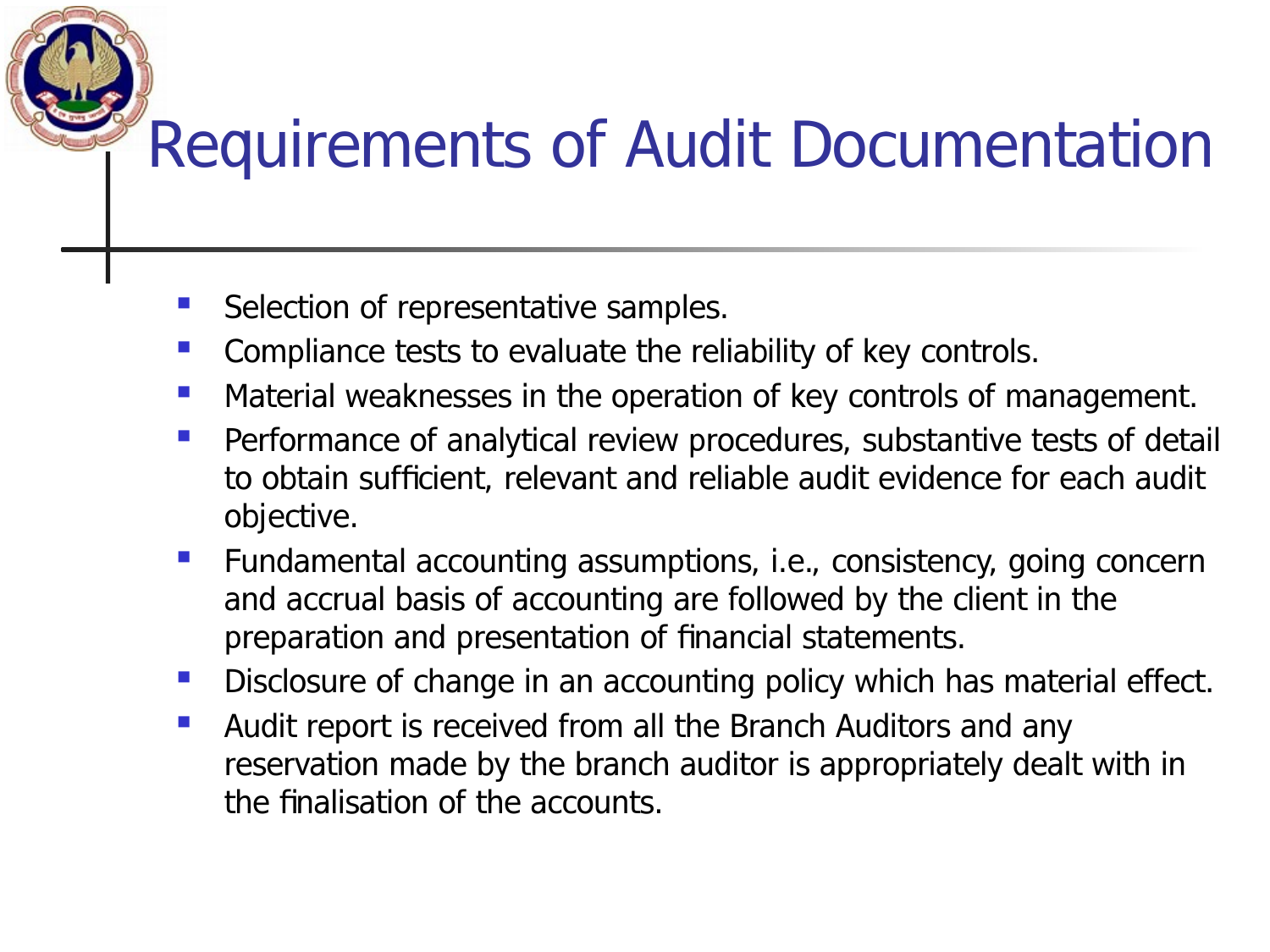

# Requirements of Audit Documentation
Selection of representative samples.
Compliance tests to evaluate the reliability of key controls.
Material weaknesses in the operation of key controls of management.
Performance of analytical review procedures, substantive tests of detail to obtain sufficient, relevant and reliable audit evidence for each audit objective.
Fundamental accounting assumptions, i.e., consistency, going concern and accrual basis of accounting are followed by the client in the preparation and presentation of financial statements.
Disclosure of change in an accounting policy which has material effect.
Audit report is received from all the Branch Auditors and any reservation made by the branch auditor is appropriately dealt with in the finalisation of the accounts.